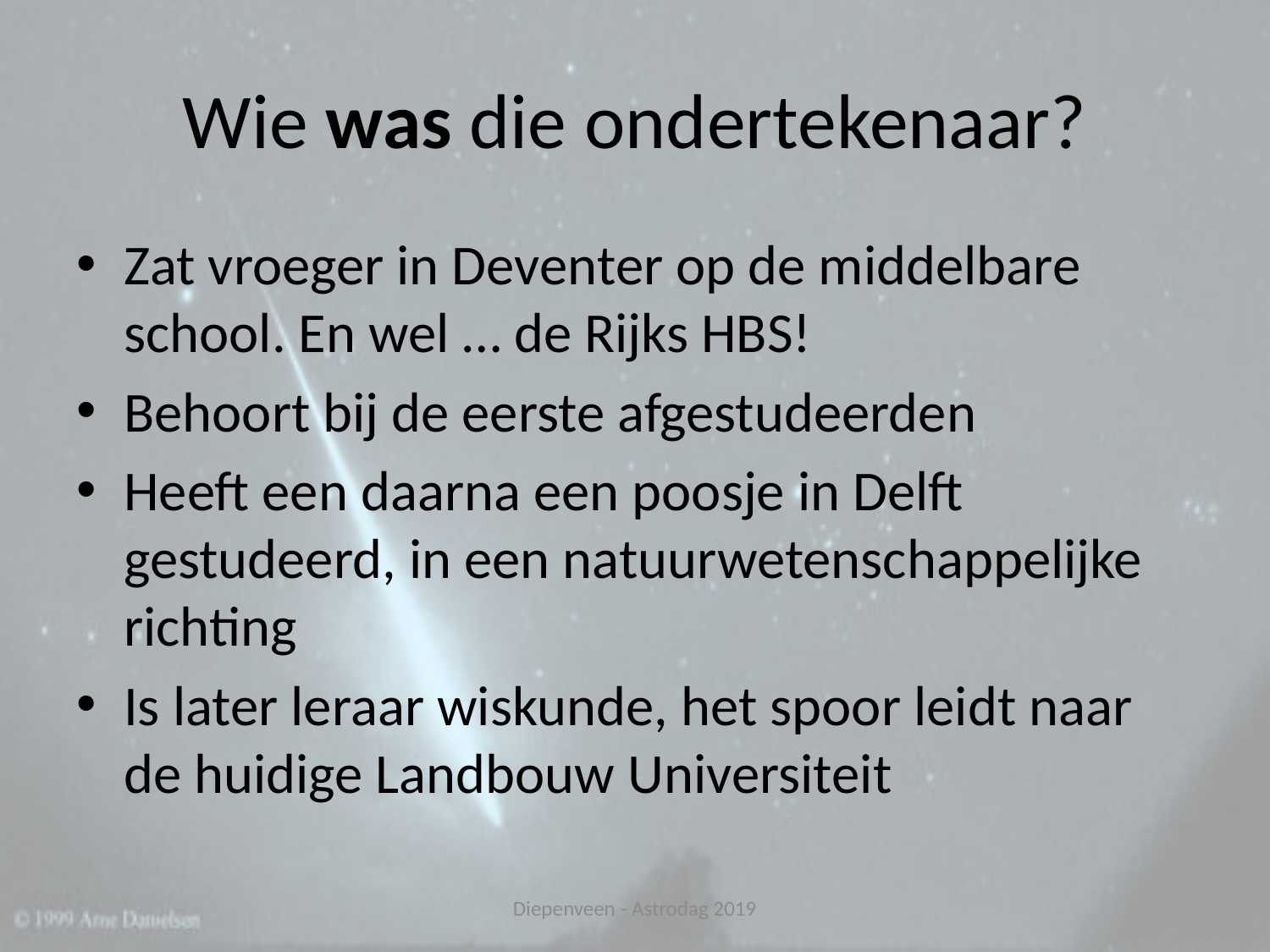

# Wie was die ondertekenaar?
Zat vroeger in Deventer op de middelbare school. En wel … de Rijks HBS!
Behoort bij de eerste afgestudeerden
Heeft een daarna een poosje in Delft gestudeerd, in een natuurwetenschappelijke richting
Is later leraar wiskunde, het spoor leidt naar de huidige Landbouw Universiteit
Diepenveen - Astrodag 2019